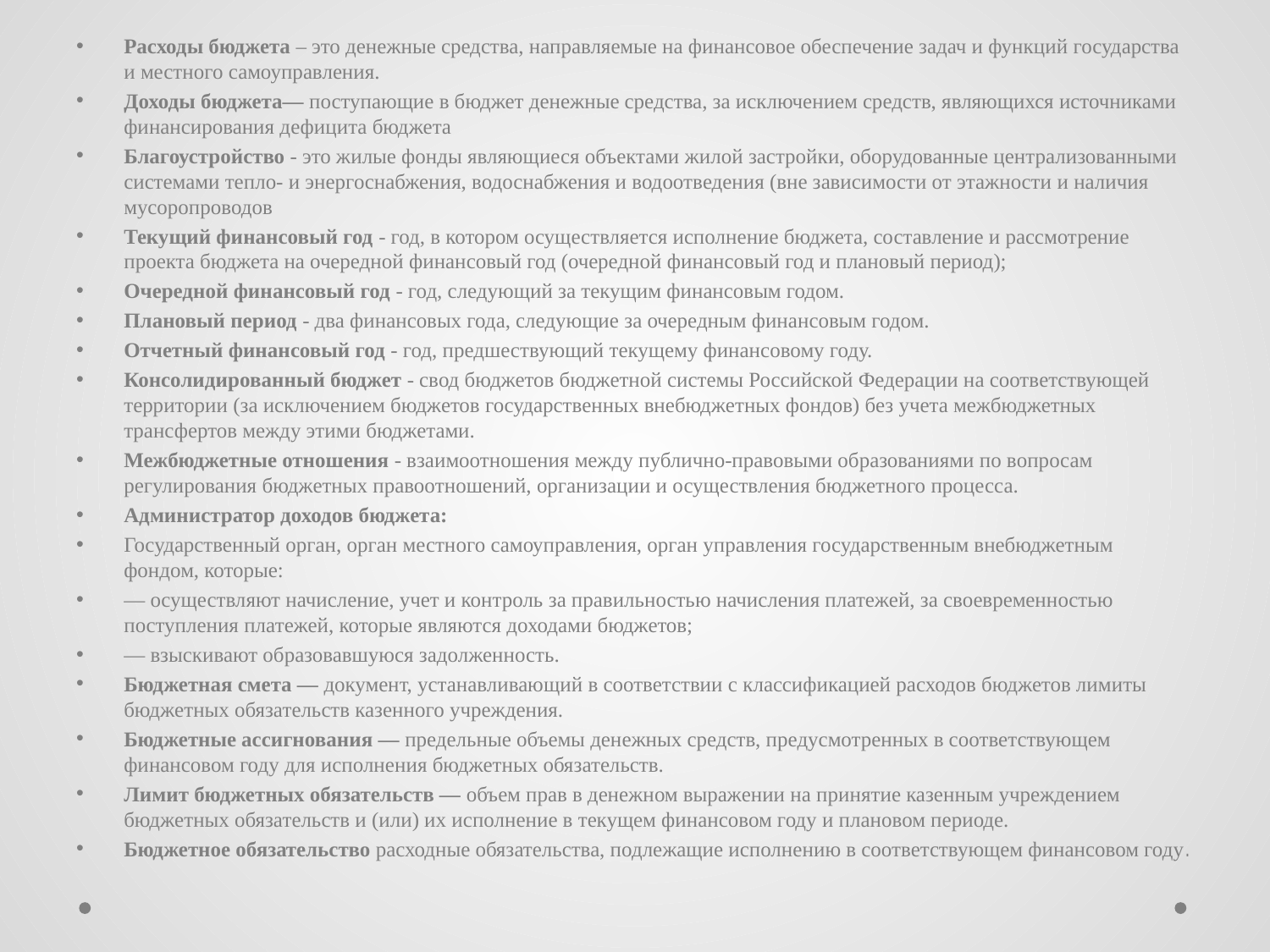

Расходы бюджета – это денежные средства, направляемые на финансовое обеспечение задач и функций государства  и местного самоуправления.
Доходы бюджета— поступающие в бюджет денежные средства, за исключением средств, являющихся источниками финансирования дефицита бюджета
Благоустройство - это жилые фонды являющиеся объектами жилой застройки, оборудованные централизованными системами тепло- и энергоснабжения, водоснабжения и водоотведения (вне зависимости от этажности и наличия мусоропроводов
Текущий финансовый год - год, в котором осуществляется исполнение бюджета, составление и рассмотрение проекта бюджета на очередной финансовый год (очередной финансовый год и плановый период);
Очередной финансовый год - год, следующий за текущим финансовым годом.
Плановый период - два финансовых года, следующие за очередным финансовым годом.
Отчетный финансовый год - год, предшествующий текущему финансовому году.
Консолидированный бюджет - свод бюджетов бюджетной системы Российской Федерации на соответствующей территории (за исключением бюджетов государственных внебюджетных фондов) без учета межбюджетных трансфертов между этими бюджетами.
Межбюджетные отношения - взаимоотношения между публично-правовыми образованиями по вопросам регулирования бюджетных правоотношений, организации и осуществления бюджетного процесса.
Администратор доходов бюджета:
Государственный орган, орган местного самоуправления, орган управления государственным внебюджетным фондом, которые:
— осуществляют начисление, учет и контроль за правильностью начисления платежей, за своевременностью поступления платежей, которые являются доходами бюджетов;
— взыскивают образовавшуюся задолженность.
Бюджетная смета — документ, устанавливающий в соответствии с классификацией расходов бюджетов лимиты бюджетных обязательств казенного учреждения.
Бюджетные ассигнования — предельные объемы денежных средств, предусмотренных в соответствующем финансовом году для исполнения бюджетных обязательств.
Лимит бюджетных обязательств — объем прав в денежном выражении на принятие казенным учреждением бюджетных обязательств и (или) их исполнение в текущем финансовом году и плановом периоде.
Бюджетное обязательство расходные обязательства, подлежащие исполнению в соответствующем финансовом году.